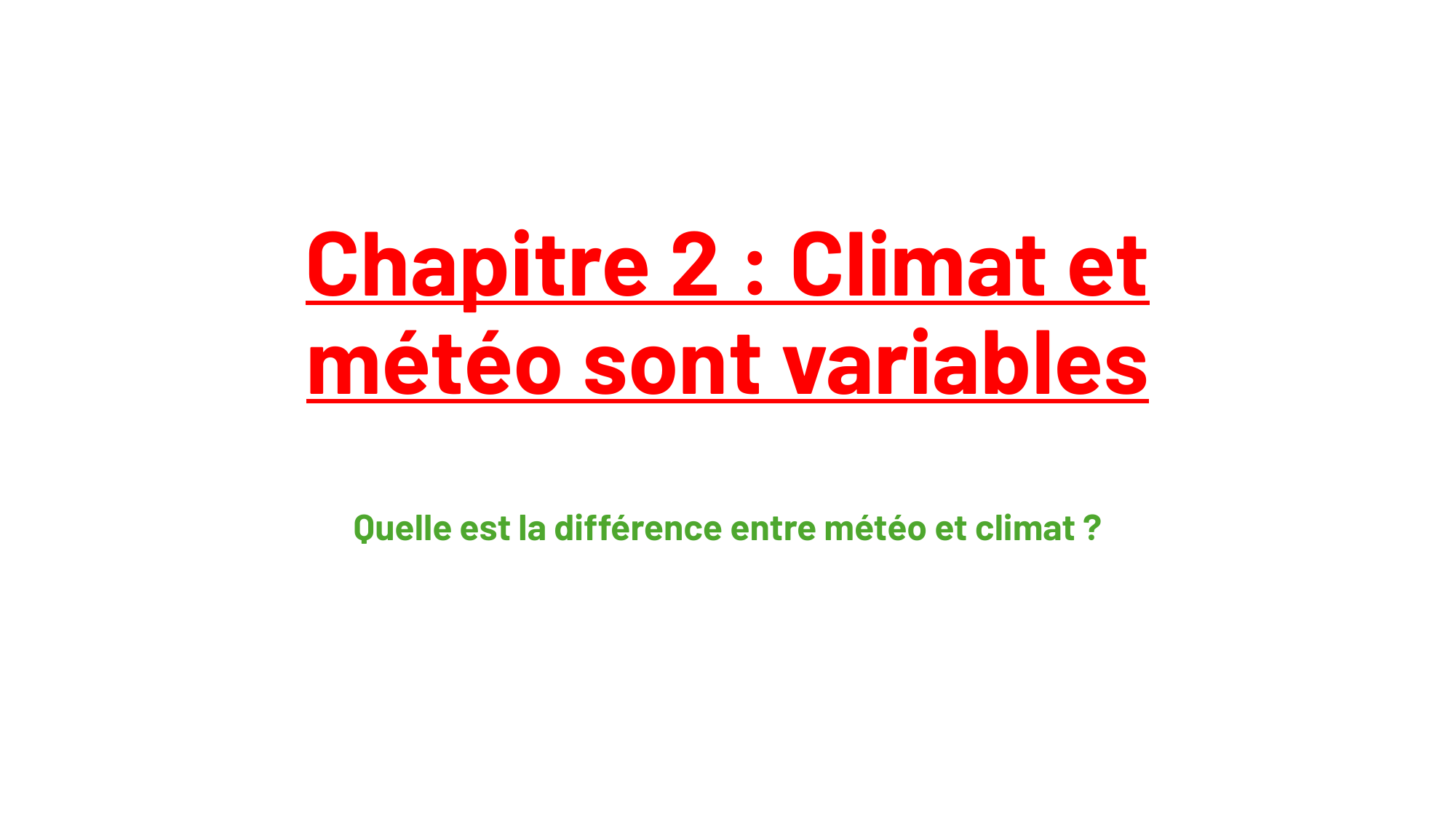

Chapitre 2 : Climat et météo sont variables

Quelle est la différence entre météo et climat ?